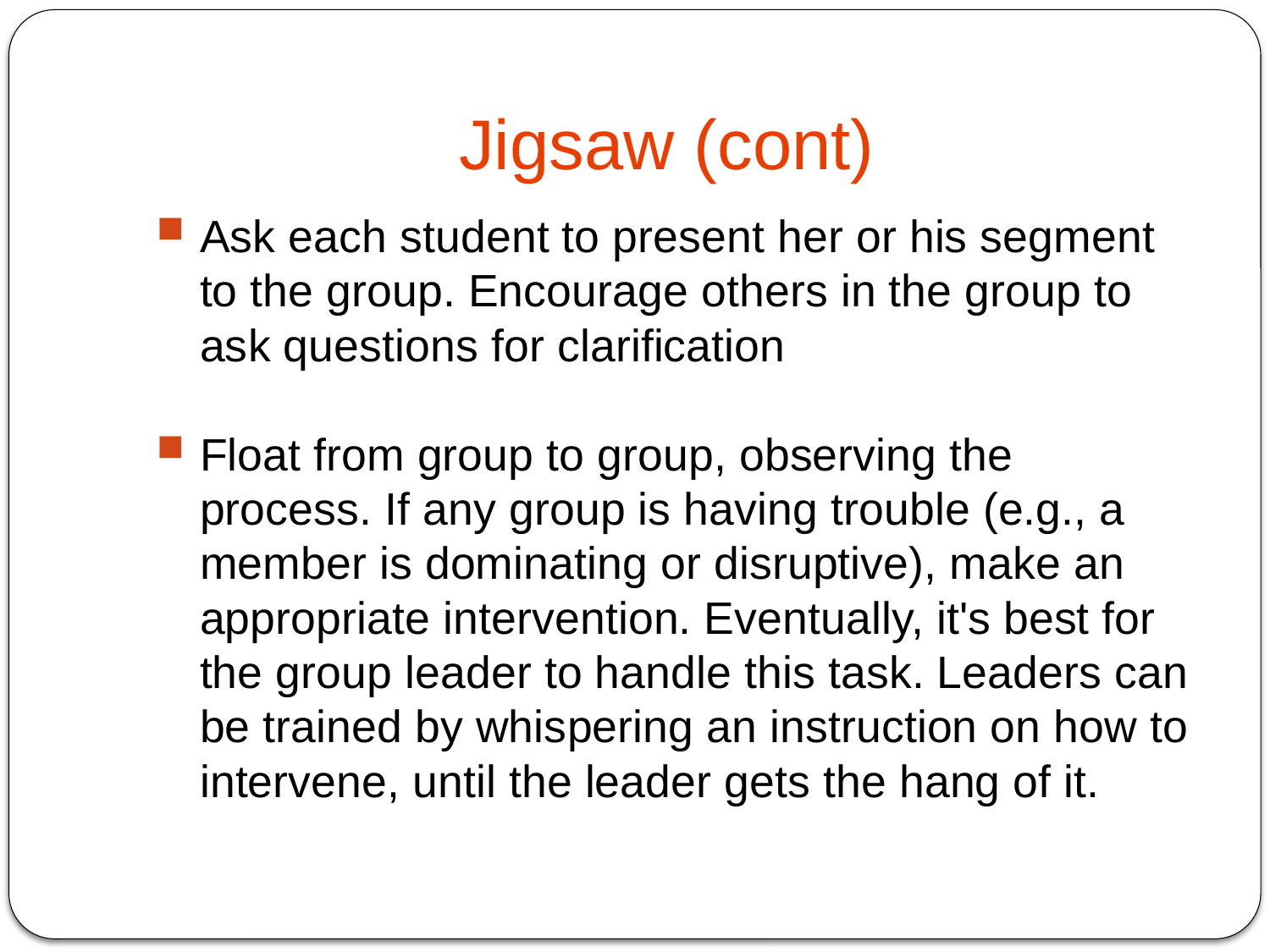

# Jigsaw (cont)
Ask each student to present her or his segment to the group. Encourage others in the group to ask questions for clarification

Float from group to group, observing the process. If any group is having trouble (e.g., a member is dominating or disruptive), make an appropriate intervention. Eventually, it's best for the group leader to handle this task. Leaders can be trained by whispering an instruction on how to intervene, until the leader gets the hang of it.